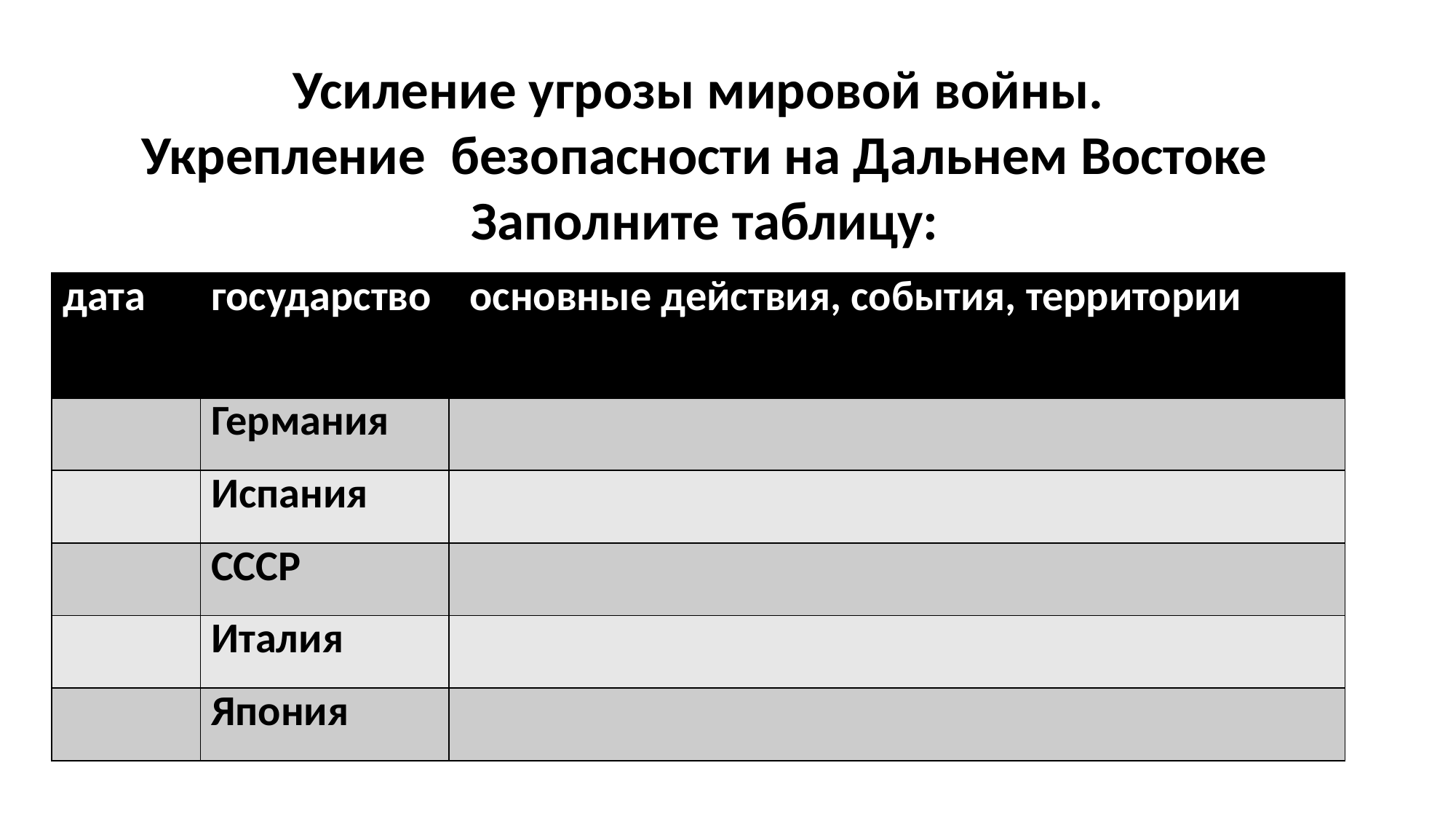

# Усиление угрозы мировой войны. Укрепление  безопасности на Дальнем Востоке Заполните таблицу:
| дата | государство | основные действия, события, территории |
| --- | --- | --- |
|  | Германия |  |
|  | Испания |  |
|  | СССР |  |
|  | Италия |  |
|  | Япония |  |